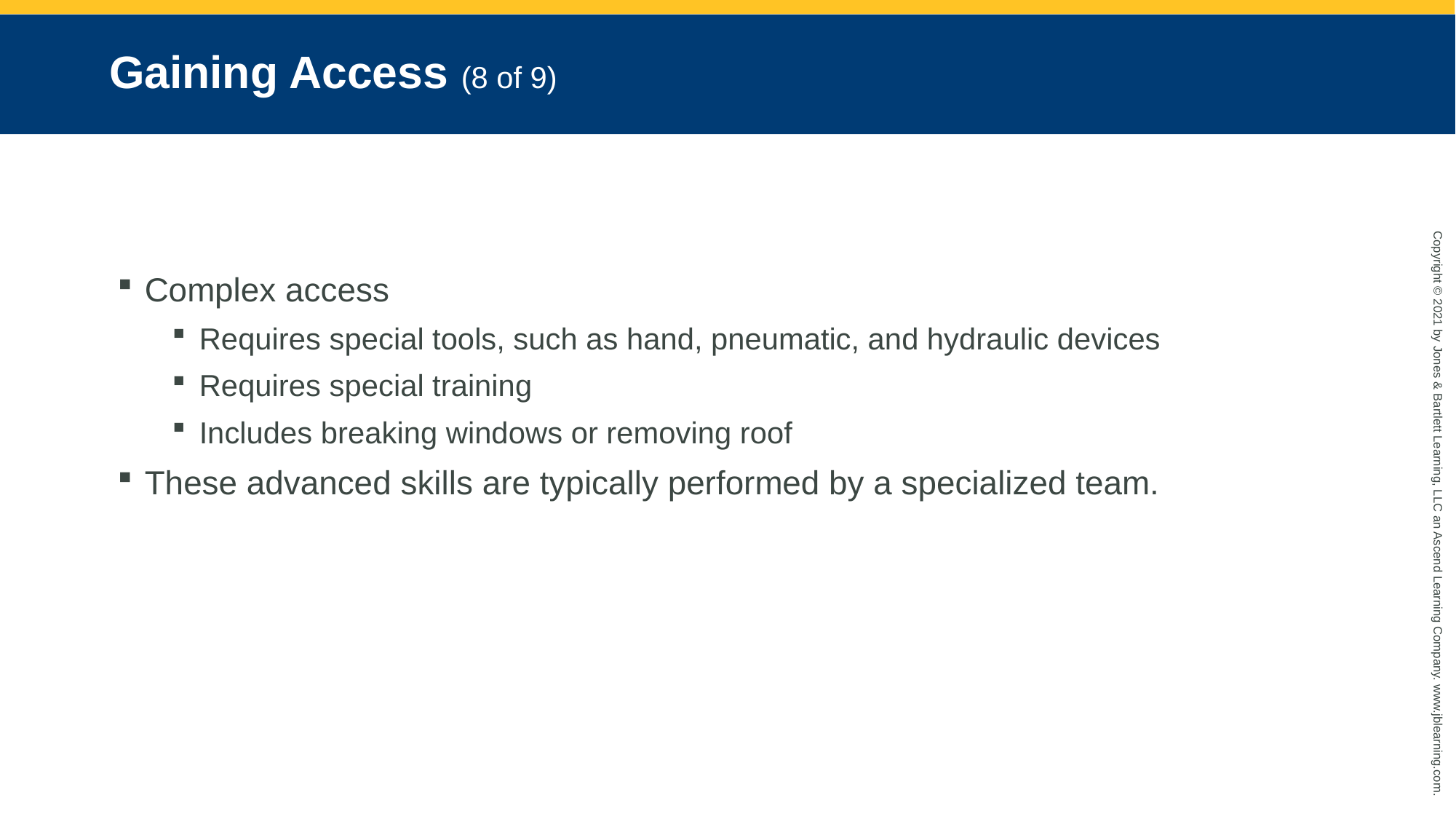

# Gaining Access (8 of 9)
Complex access
Requires special tools, such as hand, pneumatic, and hydraulic devices
Requires special training
Includes breaking windows or removing roof
These advanced skills are typically performed by a specialized team.